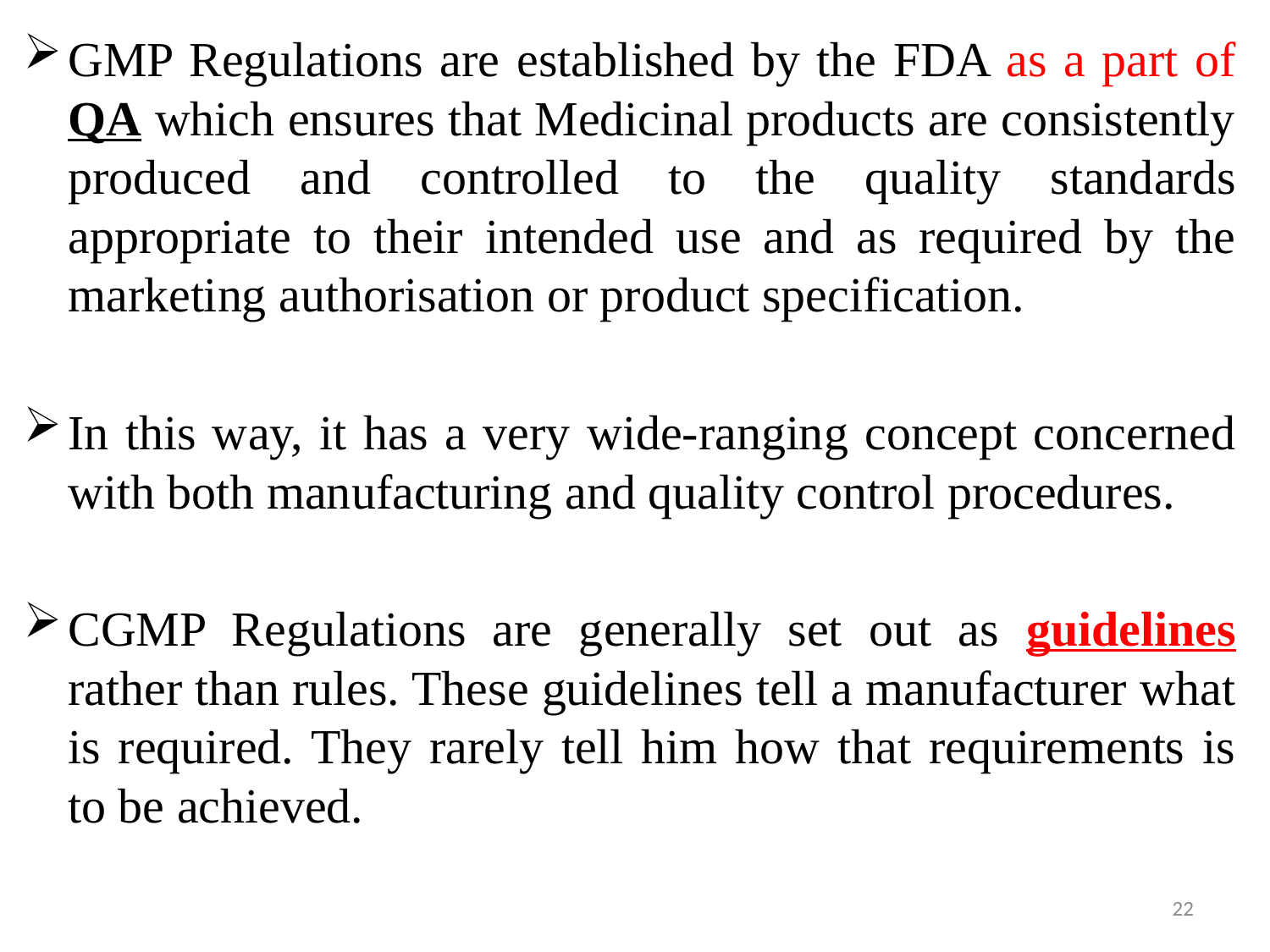

GMP Regulations are established by the FDA as a part of QA which ensures that Medicinal products are consistently produced and controlled to the quality standards appropriate to their intended use and as required by the marketing authorisation or product specification.

In this way, it has a very wide-ranging concept concerned with both manufacturing and quality control procedures.

CGMP Regulations are generally set out as guidelines rather than rules. These guidelines tell a manufacturer what is required. They rarely tell him how that requirements is to be achieved.
22